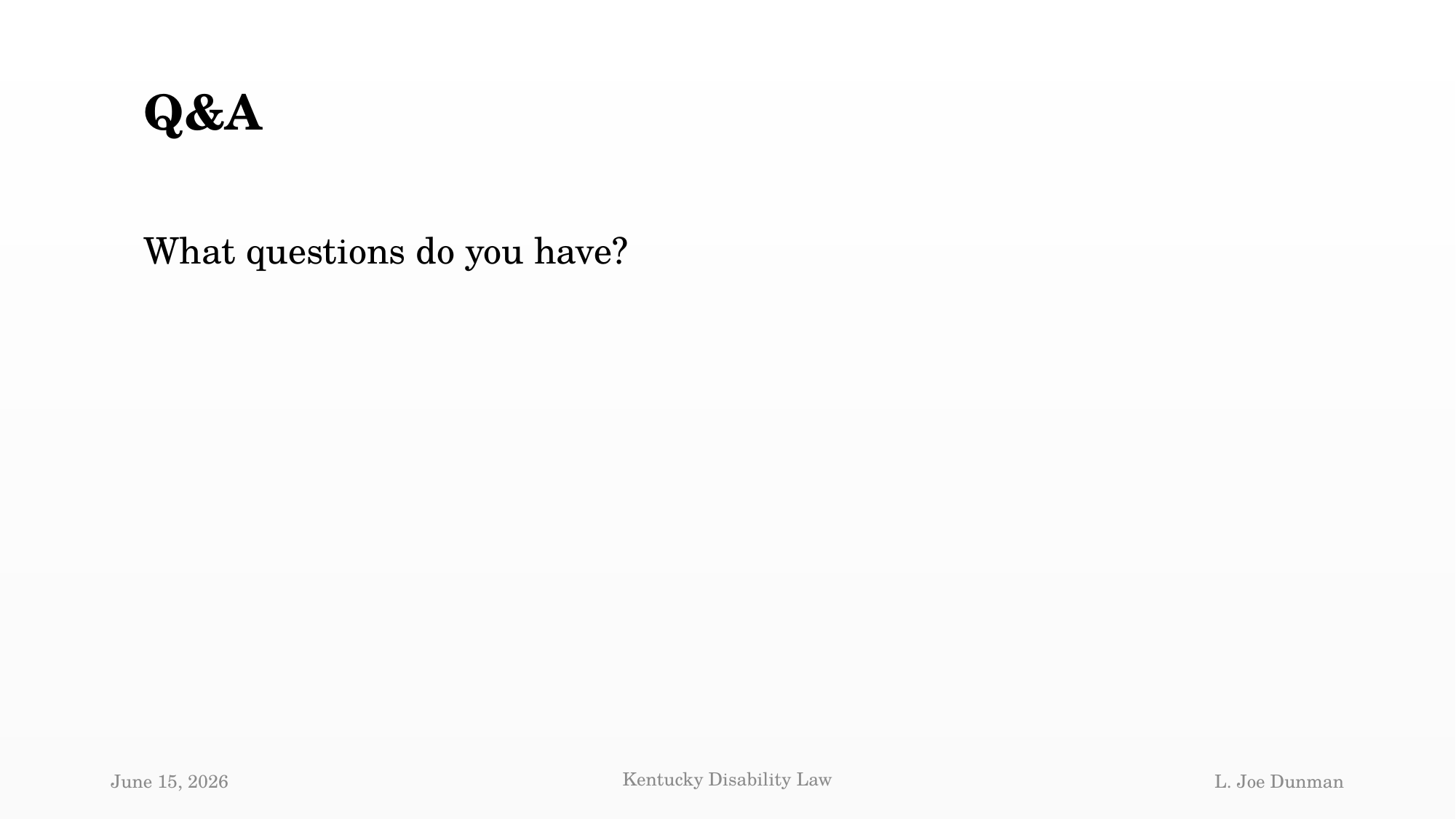

Q&A

What questions do you have?

June 15, 2026
Kentucky Disability Law
L. Joe Dunman